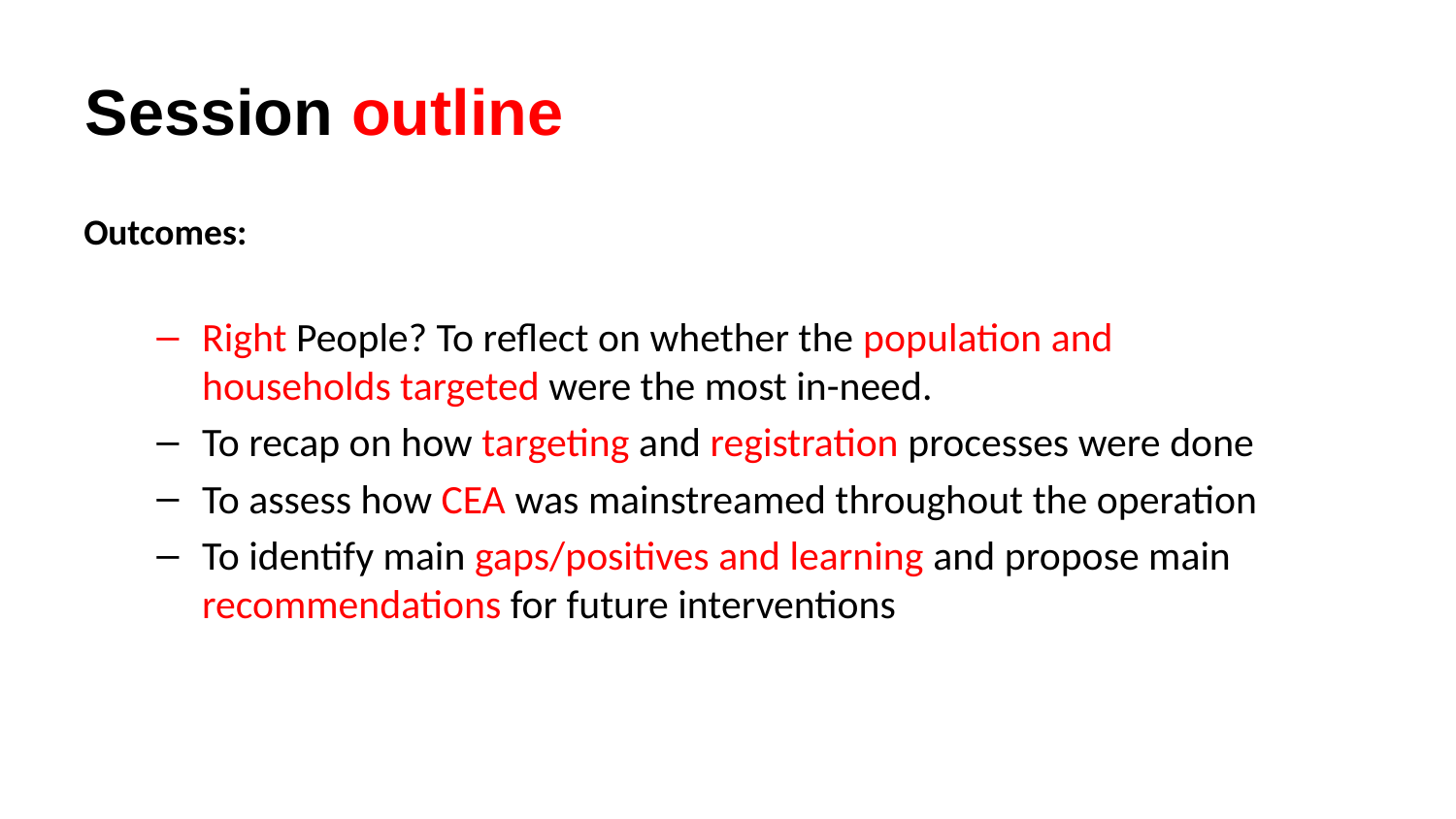

# Session outline
Outcomes:

Right People? To reflect on whether the population and households targeted were the most in-need.
To recap on how targeting and registration processes were done
To assess how CEA was mainstreamed throughout the operation
To identify main gaps/positives and learning and propose main recommendations for future interventions